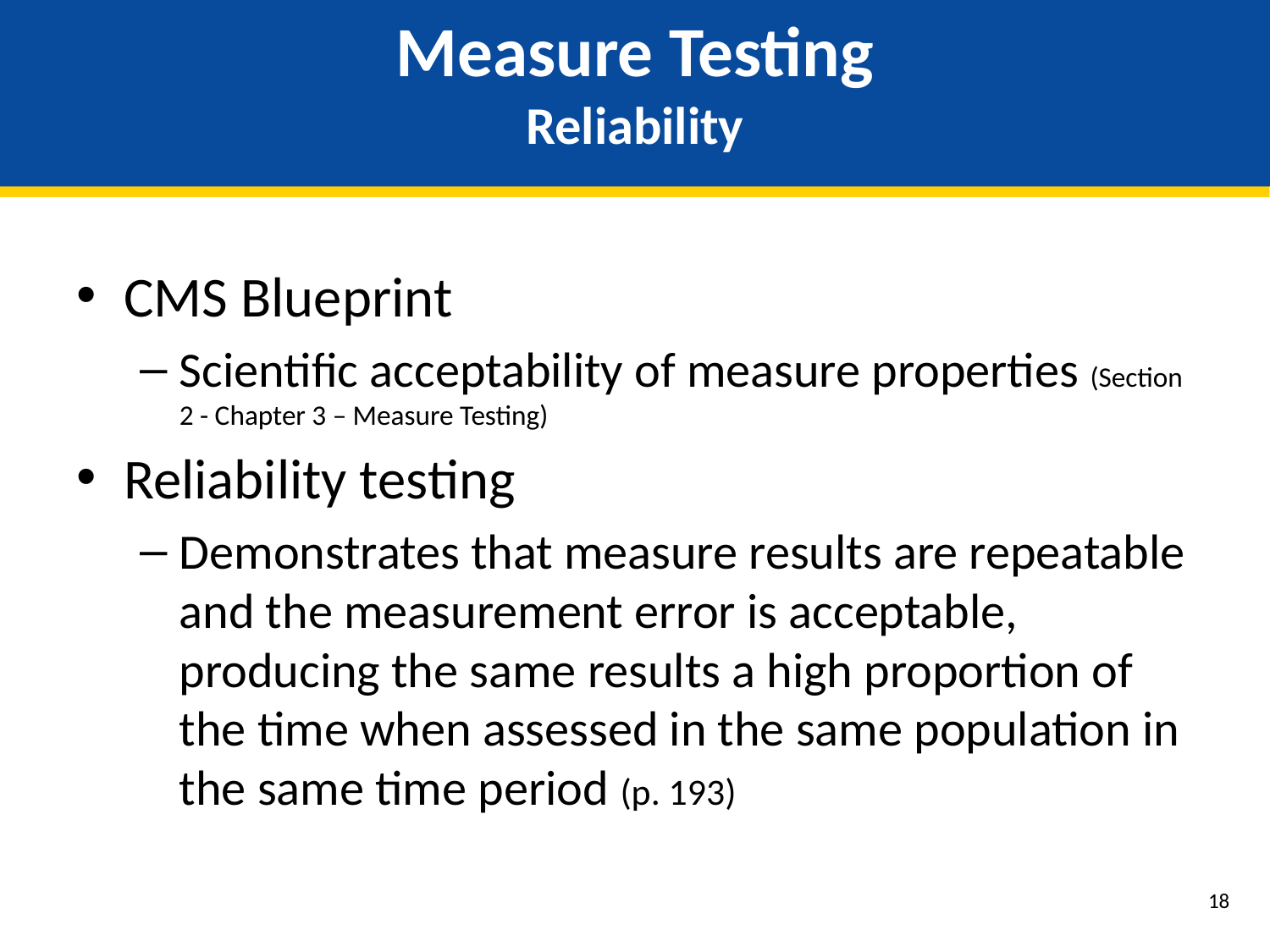

# Measure Testing Reliability
CMS Blueprint
Scientific acceptability of measure properties (Section 2 - Chapter 3 – Measure Testing)
Reliability testing
Demonstrates that measure results are repeatable and the measurement error is acceptable, producing the same results a high proportion of the time when assessed in the same population in the same time period (p. 193)